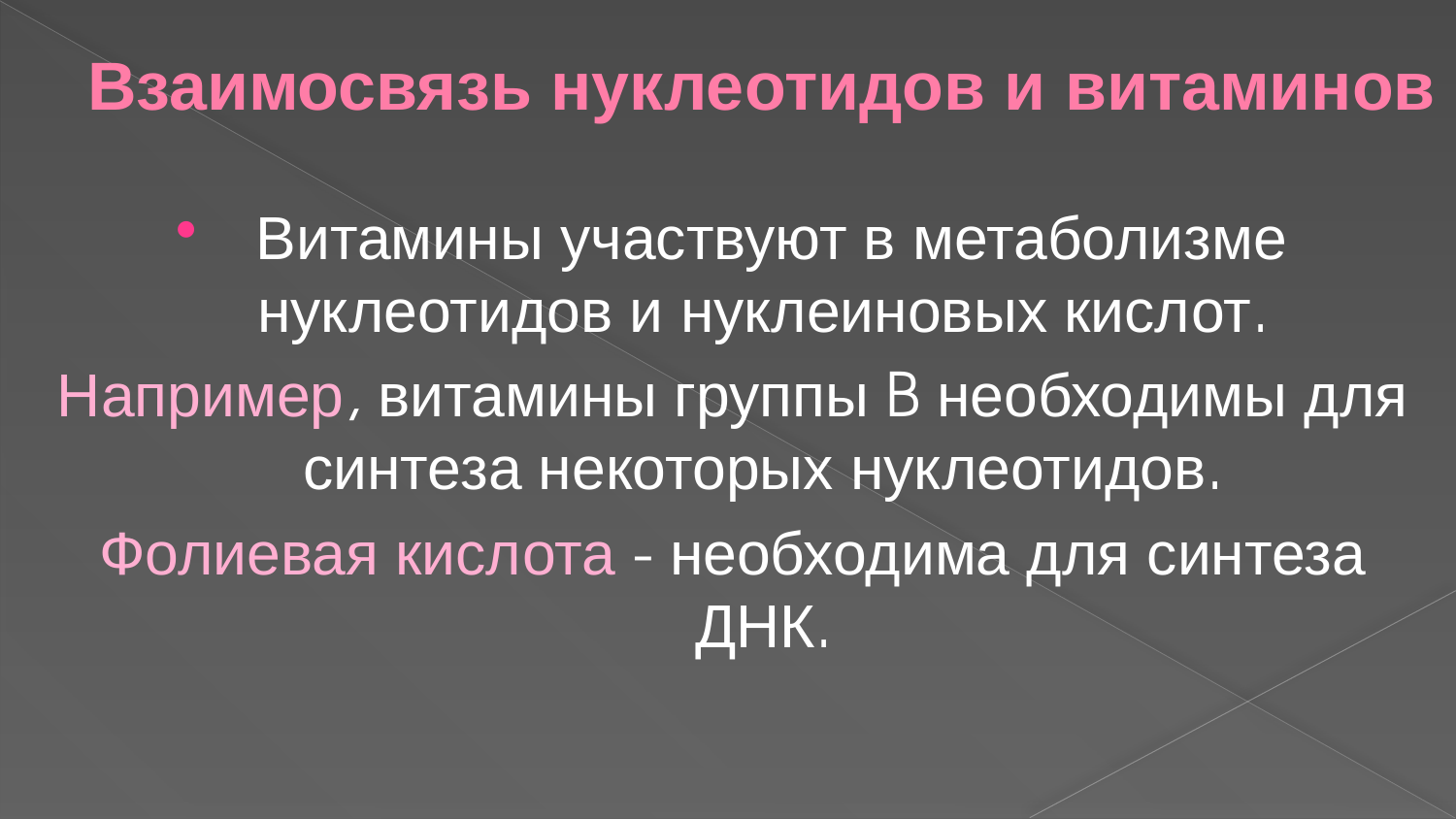

# Взаимосвязь нуклеотидов и витаминов
 Витамины участвуют в метаболизме нуклеотидов и нуклеиновых кислот.
Например, витамины группы B необходимы для синтеза некоторых нуклеотидов.
Фолиевая кислота - необходима для синтеза ДНК.